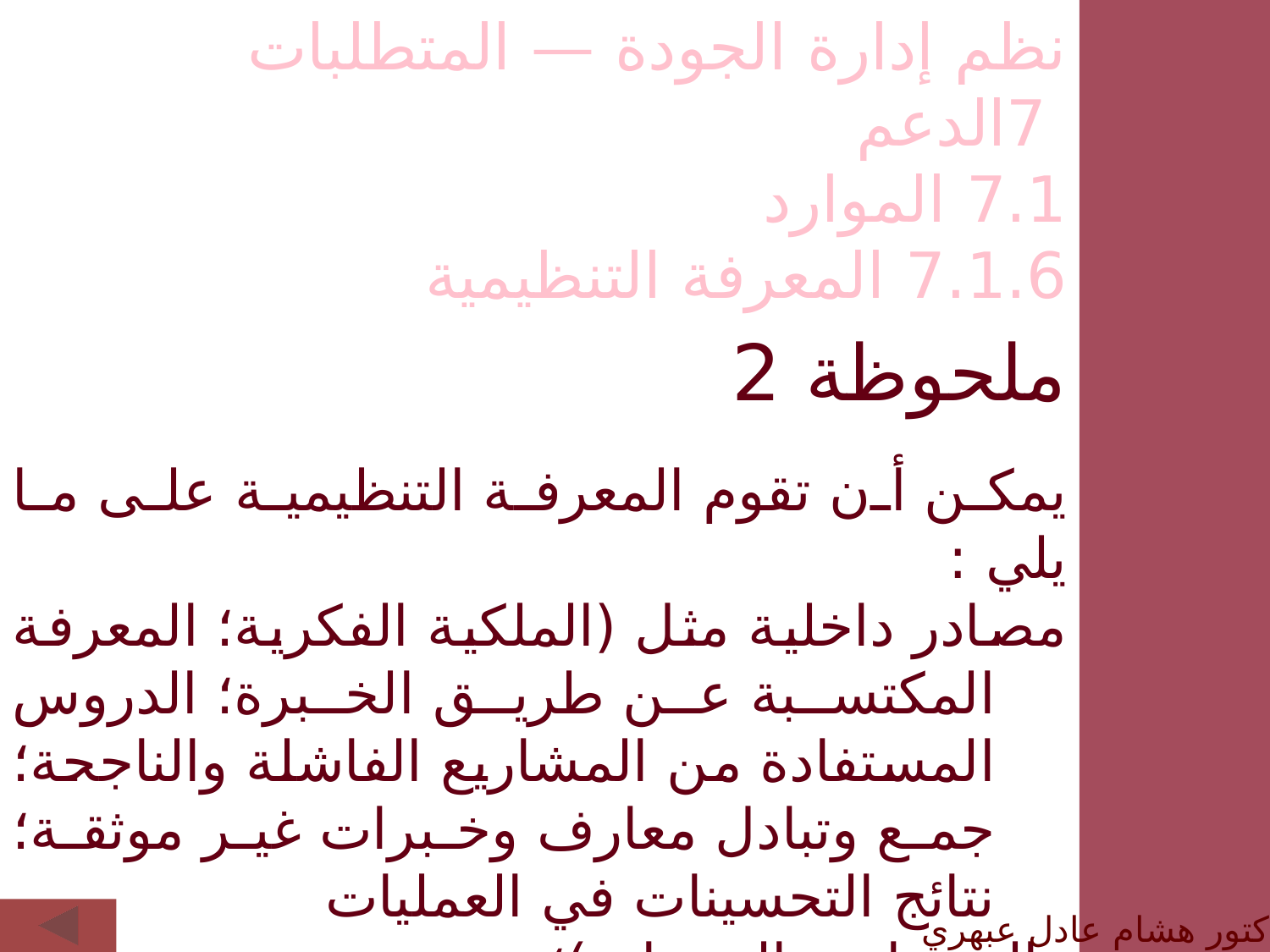

نظم إدارة الجودة — المتطلبات
 7الدعم
7.1 الموارد
7.1.6 المعرفة التنظيمية

ملحوظة 2

يمكن أن تقوم المعرفة التنظيمية على ما يلي :
مصادر داخلية مثل (الملكية الفكرية؛ المعرفة المكتسبة عن طريق الخبرة؛ الدروس المستفادة من المشاريع الفاشلة والناجحة؛ جمع وتبادل معارف وخبرات غير موثقة؛ نتائج التحسينات في العمليات
والمنتجات والخدمات)؛
مصادر خارجية مثل (المواصفات القياسية؛ الأوساط الأكاديمية، المؤتمرات، تجميع المعارف من الزبائن أو مقدمي الخدمة الخارجيين).

الدكتور هشام عادل عبهري